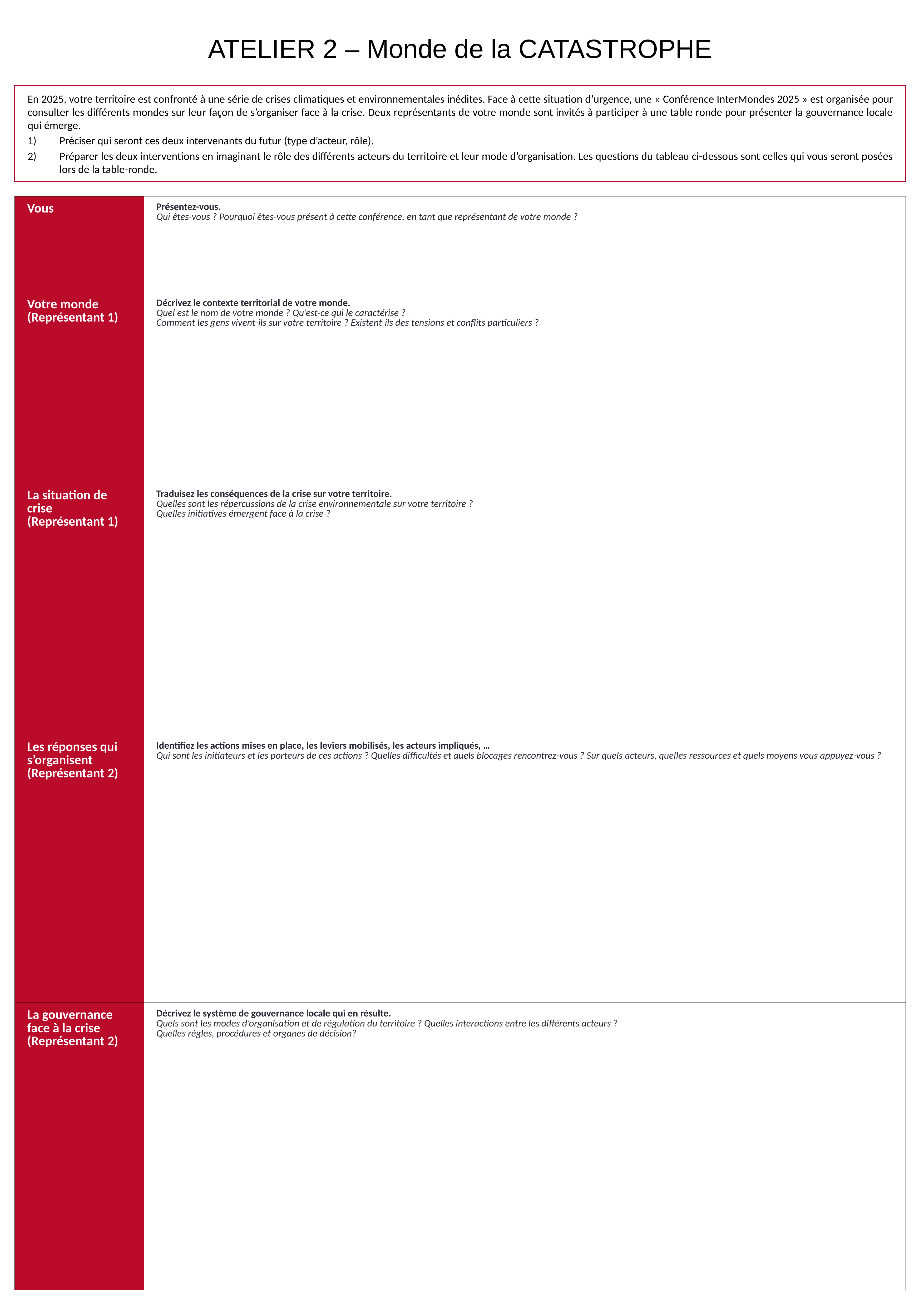

# ATELIER 2 – Monde de la CATASTROPHE
En 2025, votre territoire est confronté à une série de crises climatiques et environnementales inédites. Face à cette situation d’urgence, une « Conférence InterMondes 2025 » est organisée pour consulter les différents mondes sur leur façon de s’organiser face à la crise. Deux représentants de votre monde sont invités à participer à une table ronde pour présenter la gouvernance locale qui émerge.
Préciser qui seront ces deux intervenants du futur (type d’acteur, rôle).
Préparer les deux interventions en imaginant le rôle des différents acteurs du territoire et leur mode d’organisation. Les questions du tableau ci-dessous sont celles qui vous seront posées lors de la table-ronde.
| Vous | Présentez-vous. Qui êtes-vous ? Pourquoi êtes-vous présent à cette conférence, en tant que représentant de votre monde ? |
| --- | --- |
| Votre monde (Représentant 1) | Décrivez le contexte territorial de votre monde. Quel est le nom de votre monde ? Qu’est-ce qui le caractérise ? Comment les gens vivent-ils sur votre territoire ? Existent-ils des tensions et conflits particuliers ? |
| La situation de crise (Représentant 1) | Traduisez les conséquences de la crise sur votre territoire. Quelles sont les répercussions de la crise environnementale sur votre territoire ? Quelles initiatives émergent face à la crise ? |
| Les réponses qui s’organisent (Représentant 2) | Identifiez les actions mises en place, les leviers mobilisés, les acteurs impliqués, … Qui sont les initiateurs et les porteurs de ces actions ? Quelles difficultés et quels blocages rencontrez-vous ? Sur quels acteurs, quelles ressources et quels moyens vous appuyez-vous ? |
| La gouvernance face à la crise (Représentant 2) | Décrivez le système de gouvernance locale qui en résulte. Quels sont les modes d’organisation et de régulation du territoire ? Quelles interactions entre les différents acteurs ? Quelles règles, procédures et organes de décision? |